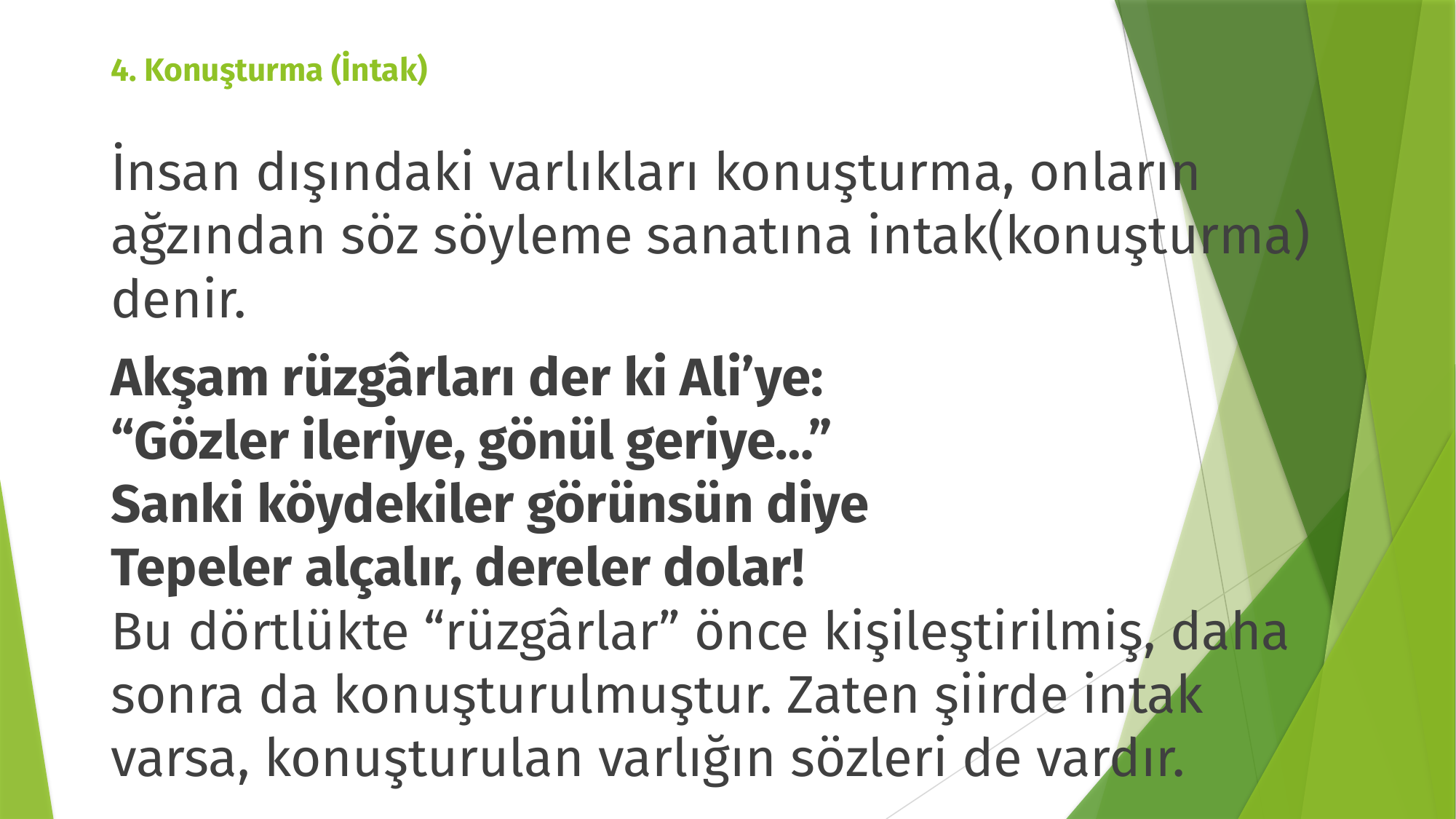

# 4. Konuşturma (İntak)
İnsan dışındaki varlıkları konuşturma, onların ağzından söz söyleme sanatına intak(konuşturma) denir.
Akşam rüzgârları der ki Ali’ye:
“Gözler ileriye, gönül geriye…”
Sanki köydekiler görünsün diye
Tepeler alçalır, dereler dolar!
Bu dörtlükte “rüzgârlar” önce kişileştirilmiş, daha sonra da konuşturulmuştur. Zaten şiirde intak varsa, konuşturulan varlığın sözleri de vardır.